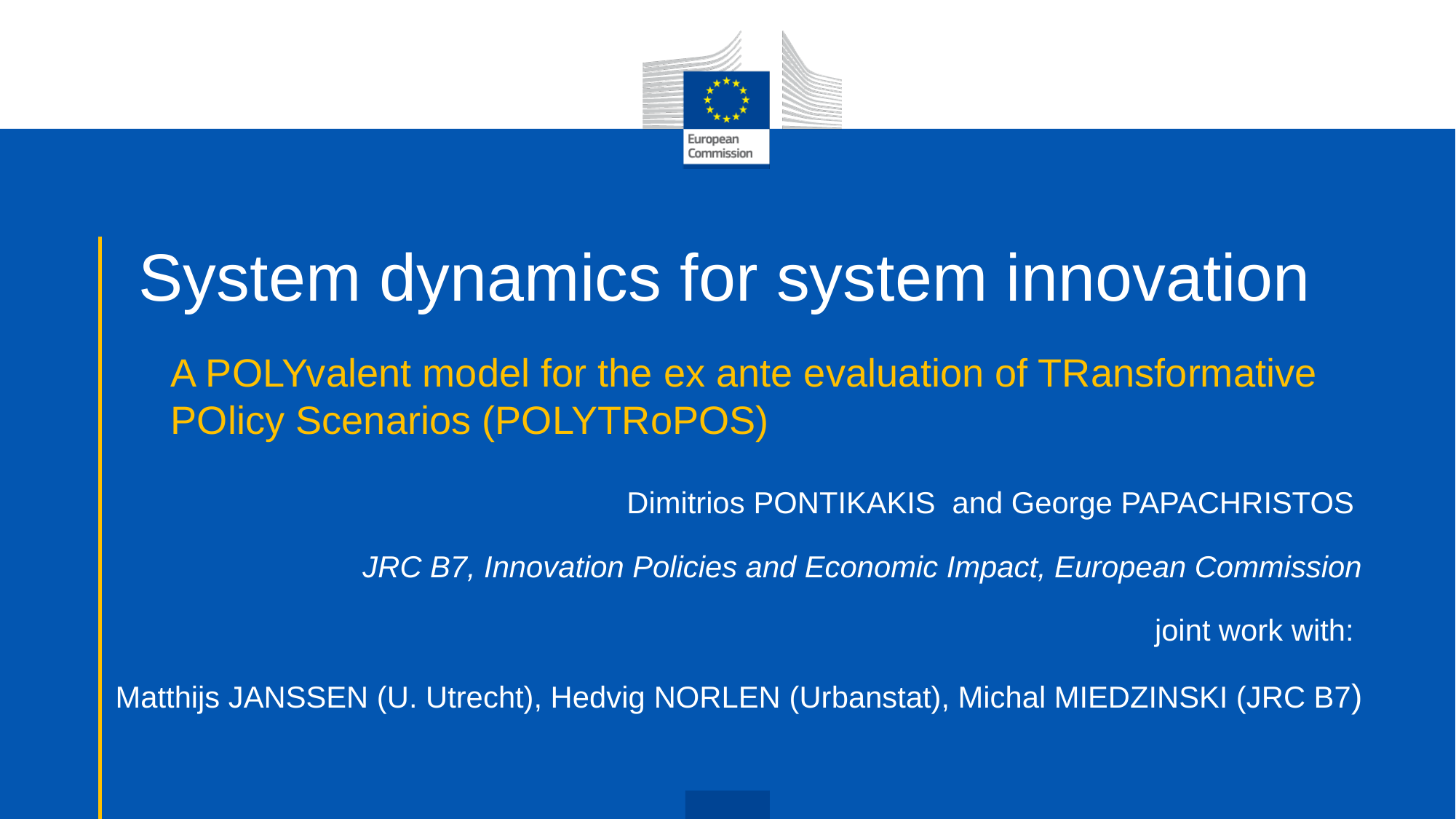

# System dynamics for system innovation
A POLYvalent model for the ex ante evaluation of TRansformative POlicy Scenarios (POLYTRoPOS)
Dimitrios PONTIKAKIS  and George PAPACHRISTOS
JRC B7, Innovation Policies and Economic Impact, European Commission
joint work with:
Matthijs Janssen (U. Utrecht), Hedvig Norlen (Urbanstat), Michal Miedzinski (JRC B7)